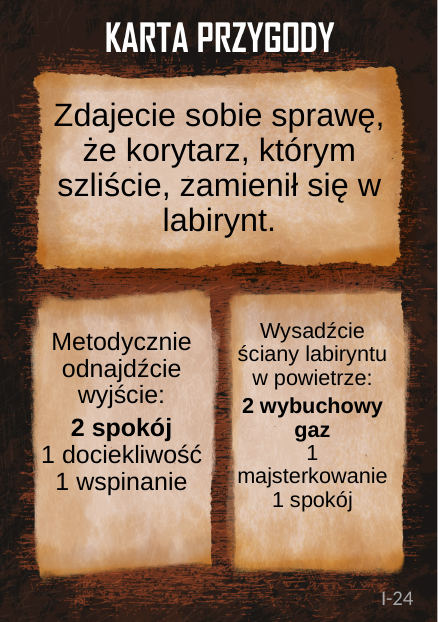

# Zdajecie sobie sprawę, że korytarz, którym szliście, zamienił się w labirynt.
Wysadźcie ściany labiryntu
w powietrze:
2 wybuchowy gaz
1 majsterkowanie
1 spokój
Metodycznie odnajdźcie wyjście:
2 spokój
1 dociekliwość
1 wspinanie
I-24